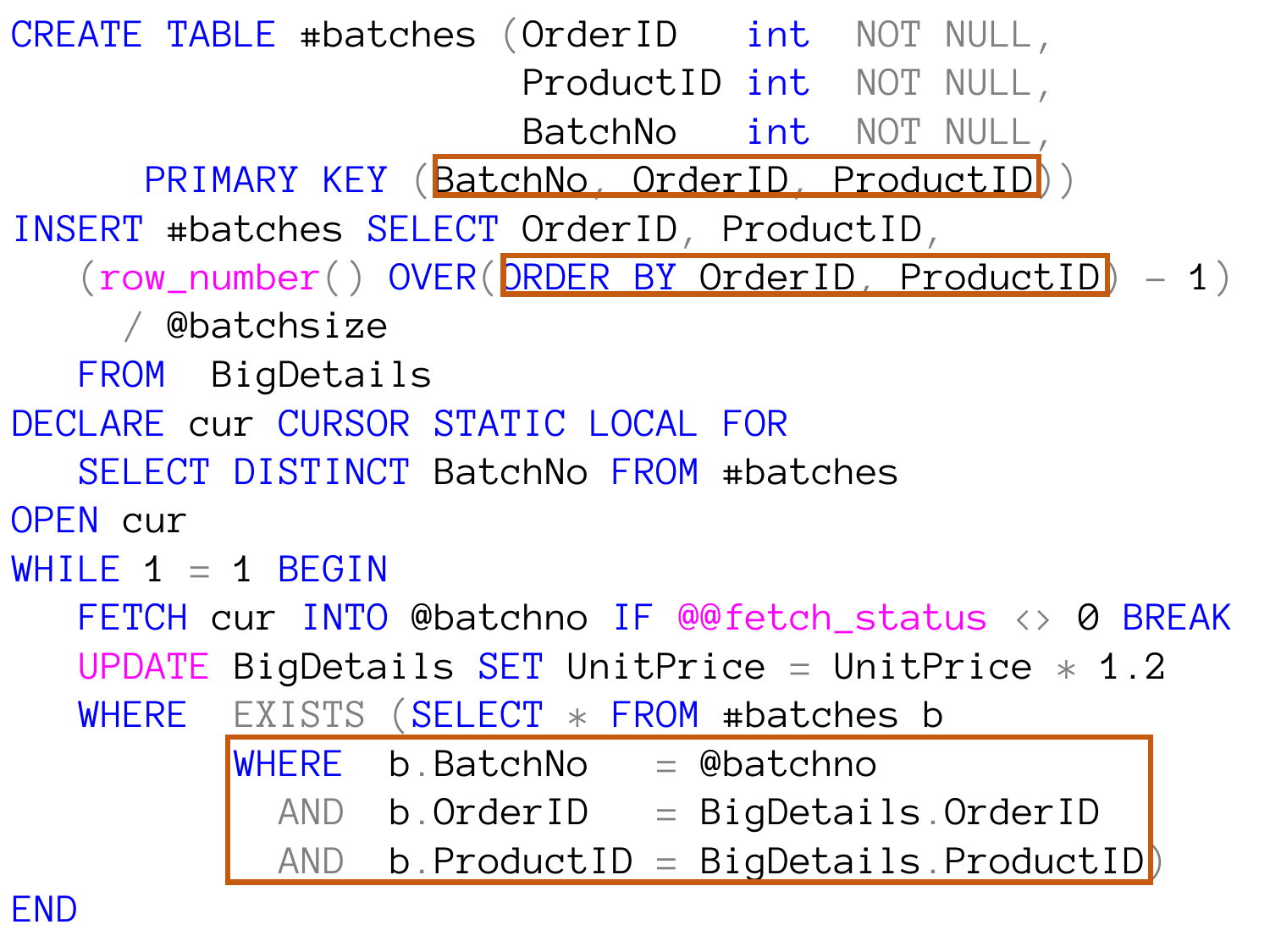

CREATE TABLE #batches (OrderID   int  NOT NULL,
                       ProductID int  NOT NULL,
                       BatchNo   int  NOT NULL,
      PRIMARY KEY (BatchNo, OrderID, ProductID))
INSERT #batches SELECT OrderID, ProductID,
   (row_number() OVER(ORDER BY OrderID, ProductID) - 1)
     / @batchsize
   FROM  BigDetails
DECLARE cur CURSOR STATIC LOCAL FOR
   SELECT DISTINCT BatchNo FROM #batches
OPEN cur
WHILE 1 = 1 BEGIN
   FETCH cur INTO @batchno IF @@fetch_status <> 0 BREAK
   UPDATE BigDetails SET UnitPrice = UnitPrice * 1.2
   WHERE  EXISTS (SELECT * FROM #batches b
          WHERE  b.BatchNo   = @batchno
            AND  b.OrderID   = BigDetails.OrderID
            AND  b.ProductID = BigDetails.ProductID)
END

© 2019 Erland Sommarskog